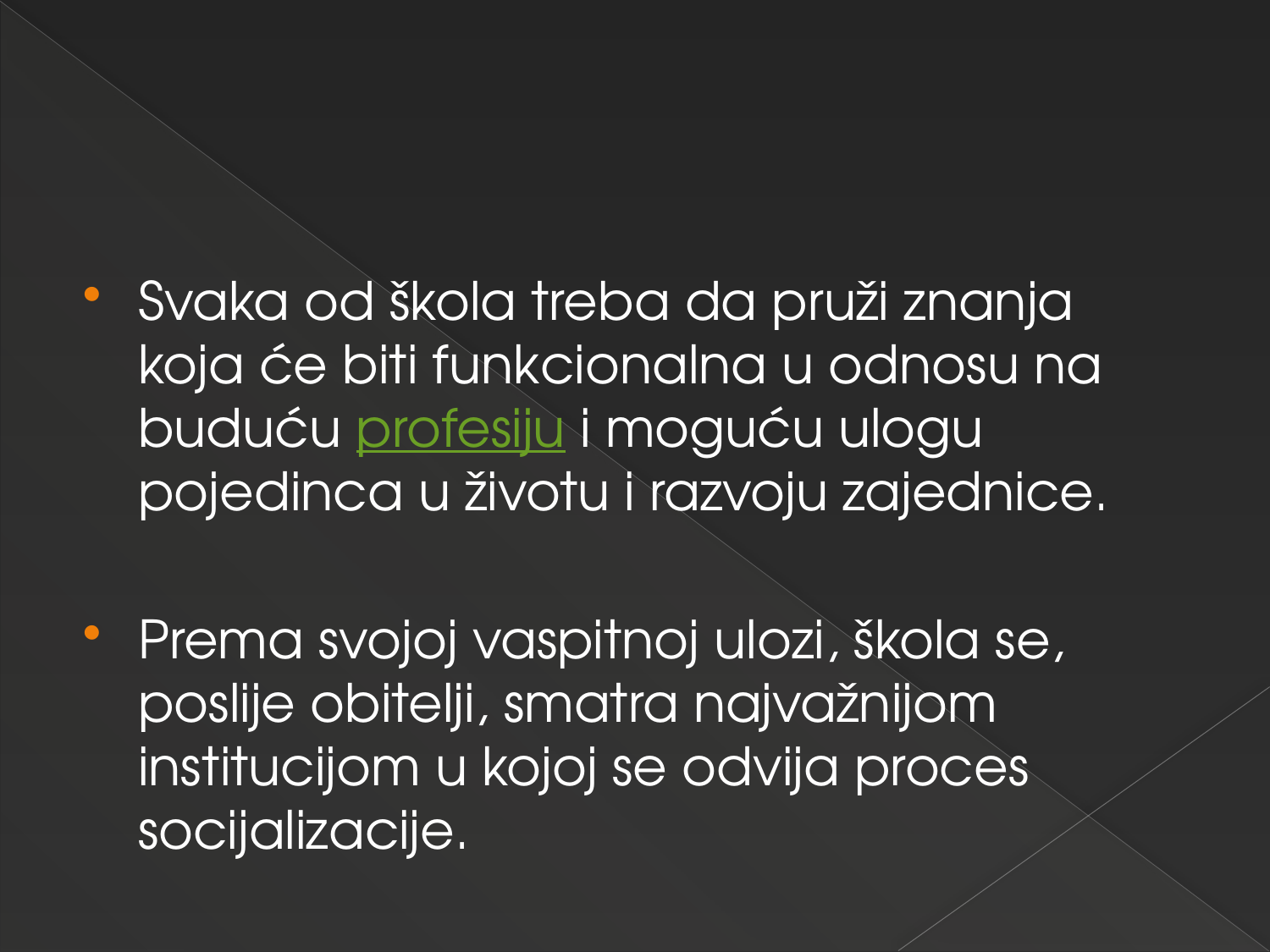

#
Svaka od škola treba da pruži znanja koja će biti funkcionalna u odnosu na buduću profesiju i moguću ulogu pojedinca u životu i razvoju zajednice.

Prema svojoj vaspitnoj ulozi, škola se, poslije obitelji, smatra najvažnijom institucijom u kojoj se odvija proces socijalizacije.